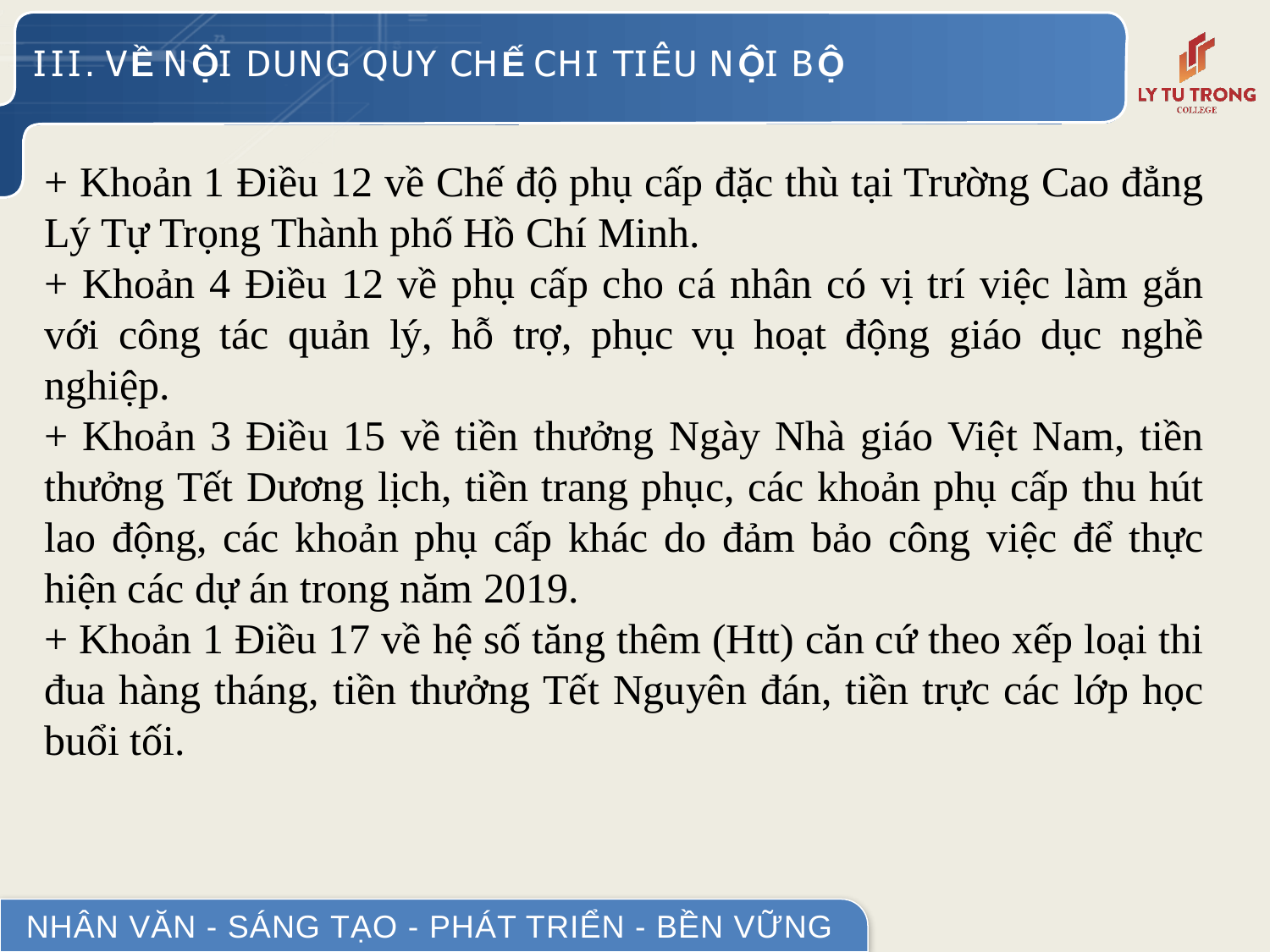

III. VỀ NỘI DUNG QUY CHẾ CHI TIÊU NỘI BỘ
+ Khoản 1 Điều 12 về Chế độ phụ cấp đặc thù tại Trường Cao đẳng Lý Tự Trọng Thành phố Hồ Chí Minh.
+ Khoản 4 Điều 12 về phụ cấp cho cá nhân có vị trí việc làm gắn với công tác quản lý, hỗ trợ, phục vụ hoạt động giáo dục nghề nghiệp.
+ Khoản 3 Điều 15 về tiền thưởng Ngày Nhà giáo Việt Nam, tiền thưởng Tết Dương lịch, tiền trang phục, các khoản phụ cấp thu hút lao động, các khoản phụ cấp khác do đảm bảo công việc để thực hiện các dự án trong năm 2019.
+ Khoản 1 Điều 17 về hệ số tăng thêm (Htt) căn cứ theo xếp loại thi đua hàng tháng, tiền thưởng Tết Nguyên đán, tiền trực các lớp học buổi tối.